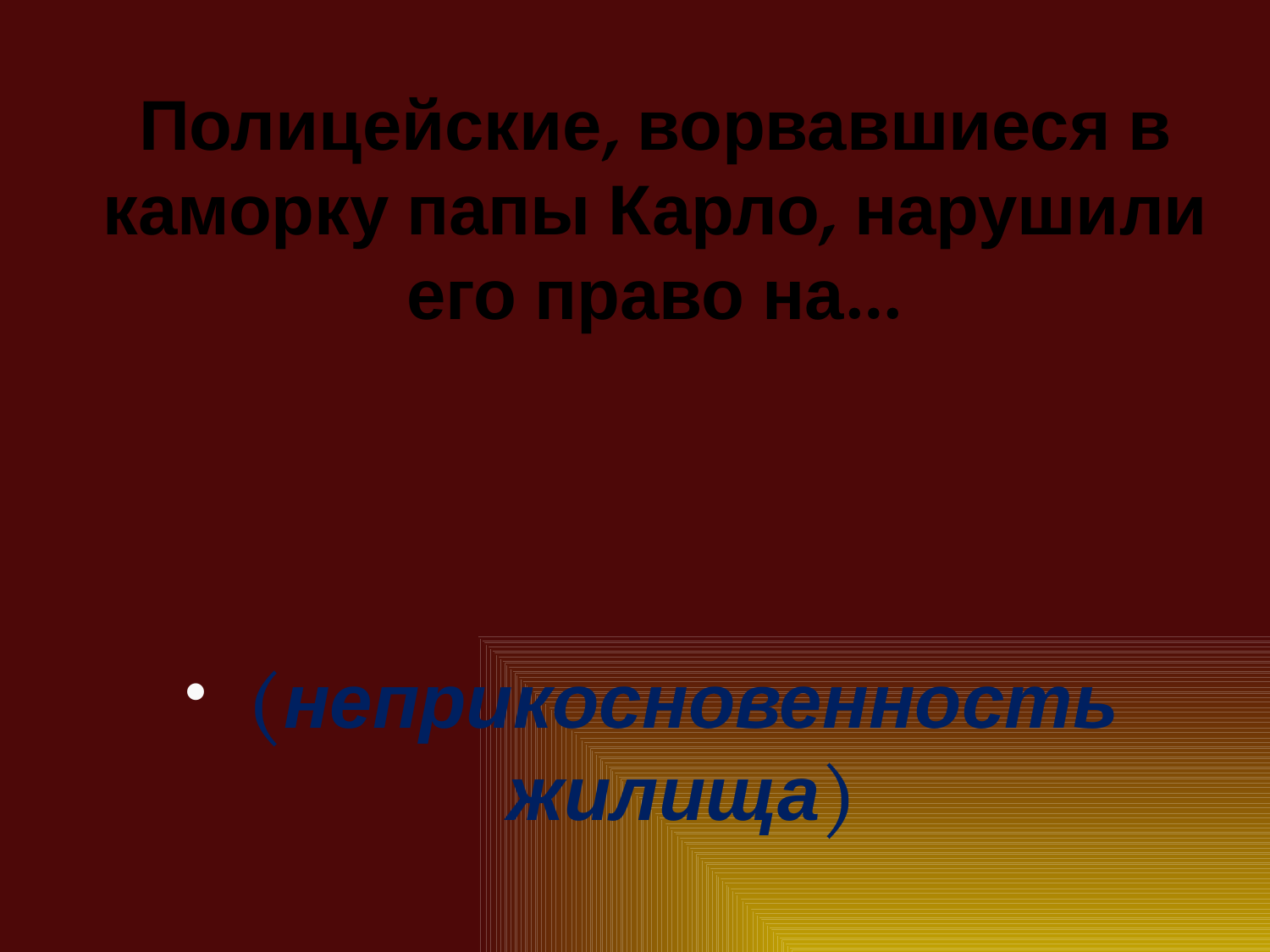

# Полицейские, ворвавшиеся в каморку папы Карло, нарушили его право на…
(неприкосновенность жилища)